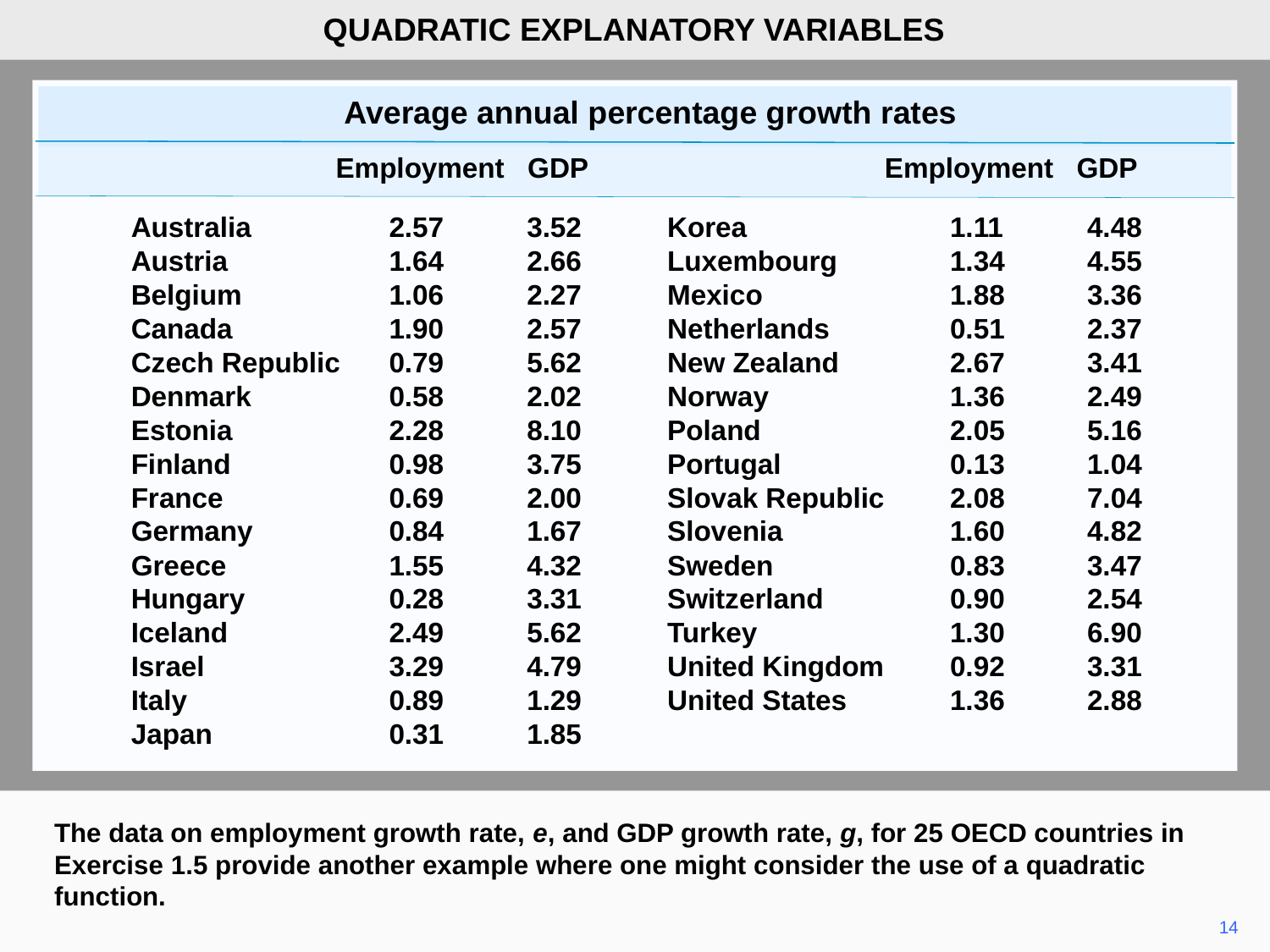

QUADRATIC EXPLANATORY VARIABLES

Average annual percentage growth rates
                        Employment   GDP                                      Employment   GDP

Australia	2.57	3.52	Korea	1.11	4.48
Austria	1.64	2.66	Luxembourg	1.34	4.55
Belgium	1.06	2.27	Mexico	1.88	3.36
Canada	1.90	2.57	Netherlands	0.51	2.37
Czech Republic	0.79	5.62	New Zealand	2.67	3.41
Denmark	0.58	2.02	Norway	1.36	2.49
Estonia	2.28	8.10	Poland	2.05	5.16
Finland	0.98	3.75	Portugal	0.13	1.04
France	0.69	2.00	Slovak Republic	2.08	7.04
Germany	0.84	1.67	Slovenia	1.60	4.82
Greece	1.55	4.32	Sweden	0.83	3.47
Hungary	0.28	3.31	Switzerland	0.90	2.54
Iceland	2.49	5.62	Turkey	1.30	6.90
Israel	3.29	4.79	United Kingdom	0.92	3.31
Italy	0.89	1.29	United States	1.36	2.88
Japan	0.31	1.85

The data on employment growth rate, e, and GDP growth rate, g, for 25 OECD countries in Exercise 1.5 provide another example where one might consider the use of a quadratic function.
14